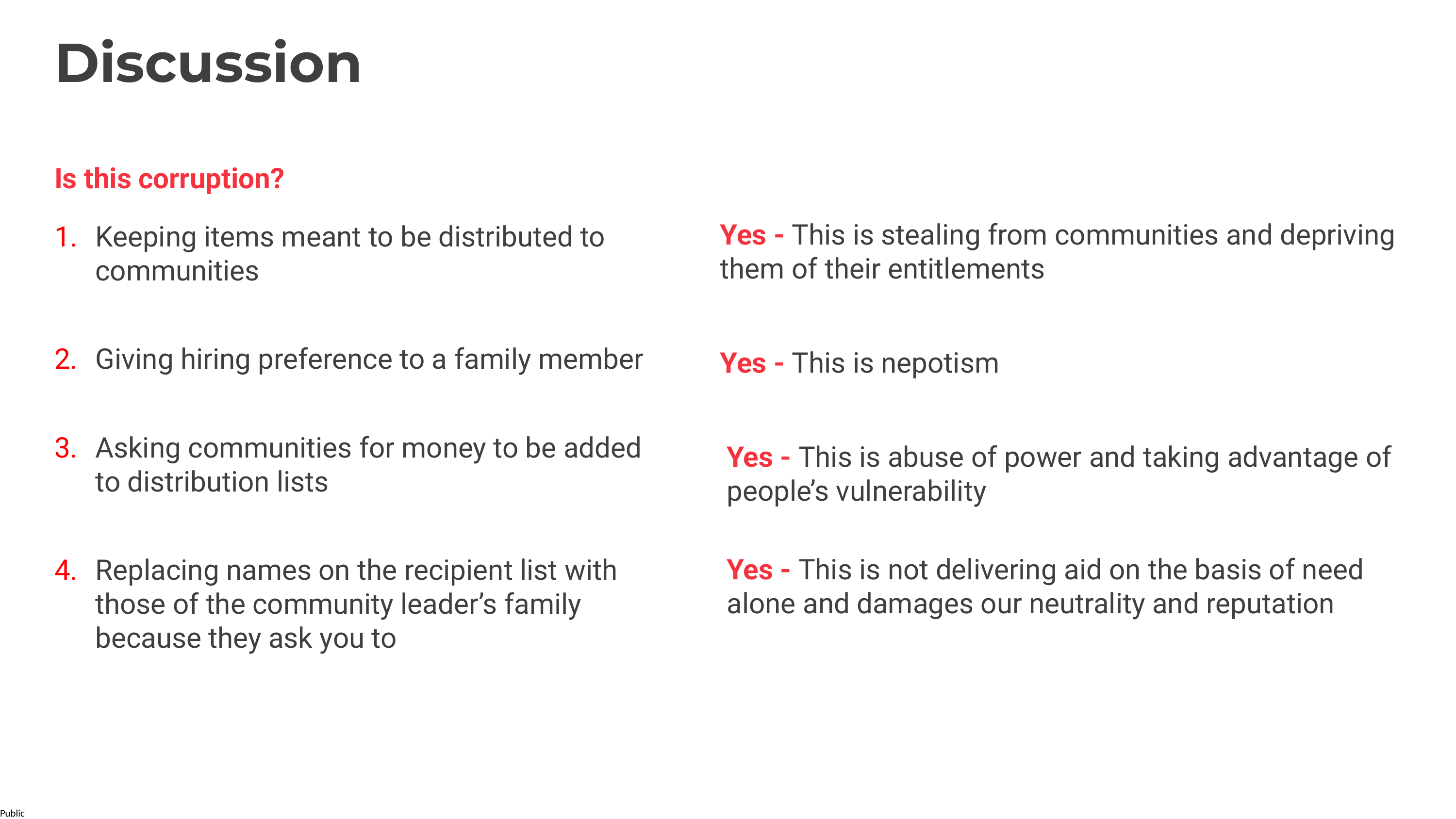

Discussion
Is this corruption?
Keeping items meant to be distributed to communities
Giving hiring preference to a family member
Asking communities for money to be added to distribution lists
Replacing names on the recipient list with those of the community leader’s family because they ask you to
Yes - This is stealing from communities and depriving them of their entitlements
Yes - This is nepotism
Yes - This is abuse of power and taking advantage of people’s vulnerability
Yes - This is not delivering aid on the basis of need alone and damages our neutrality and reputation